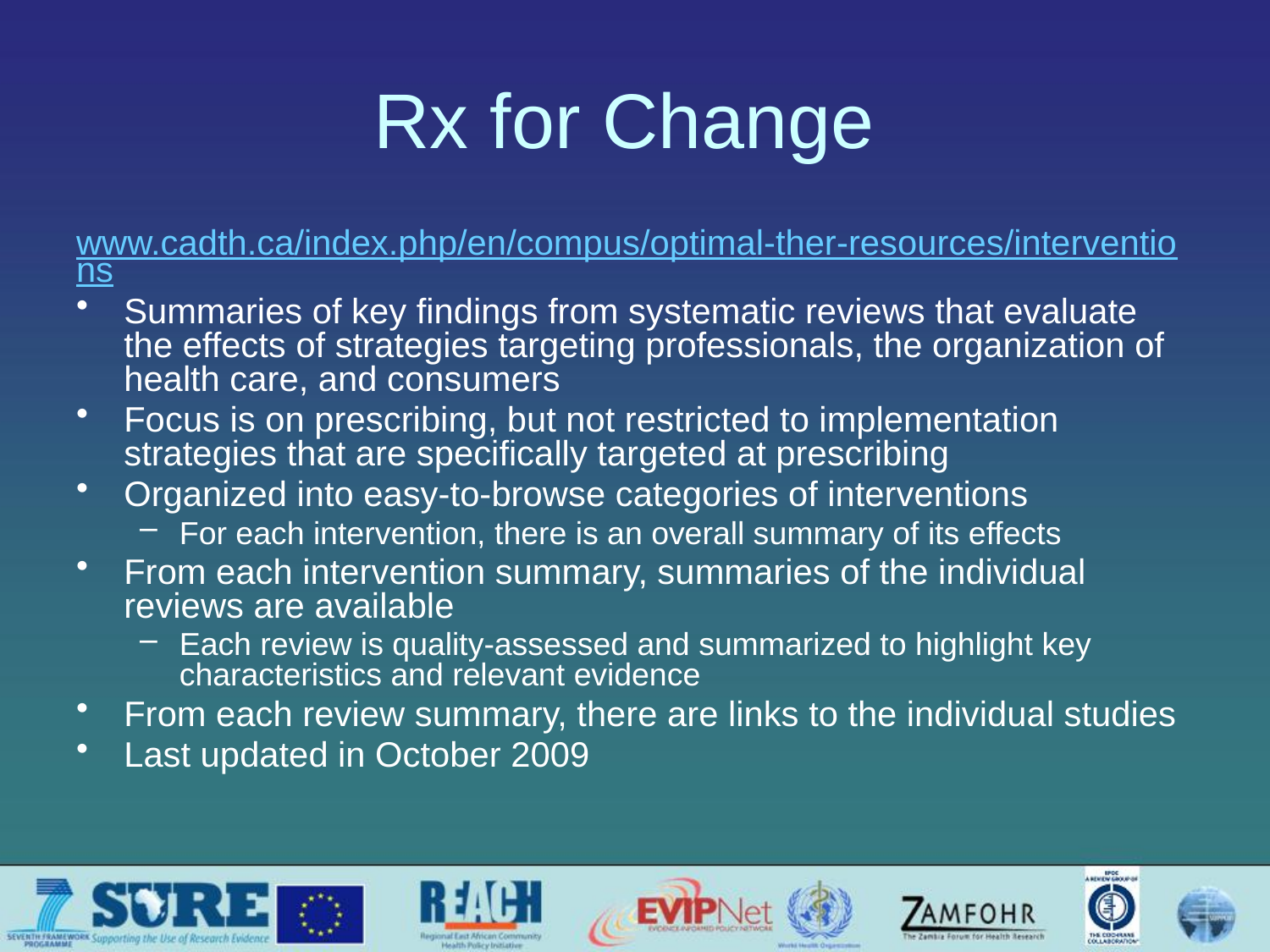

# Rx for Change
www.cadth.ca/index.php/en/compus/optimal-ther-resources/interventions
Summaries of key findings from systematic reviews that evaluate the effects of strategies targeting professionals, the organization of health care, and consumers
Focus is on prescribing, but not restricted to implementation strategies that are specifically targeted at prescribing
Organized into easy-to-browse categories of interventions
For each intervention, there is an overall summary of its effects
From each intervention summary, summaries of the individual reviews are available
Each review is quality-assessed and summarized to highlight key characteristics and relevant evidence
From each review summary, there are links to the individual studies
Last updated in October 2009